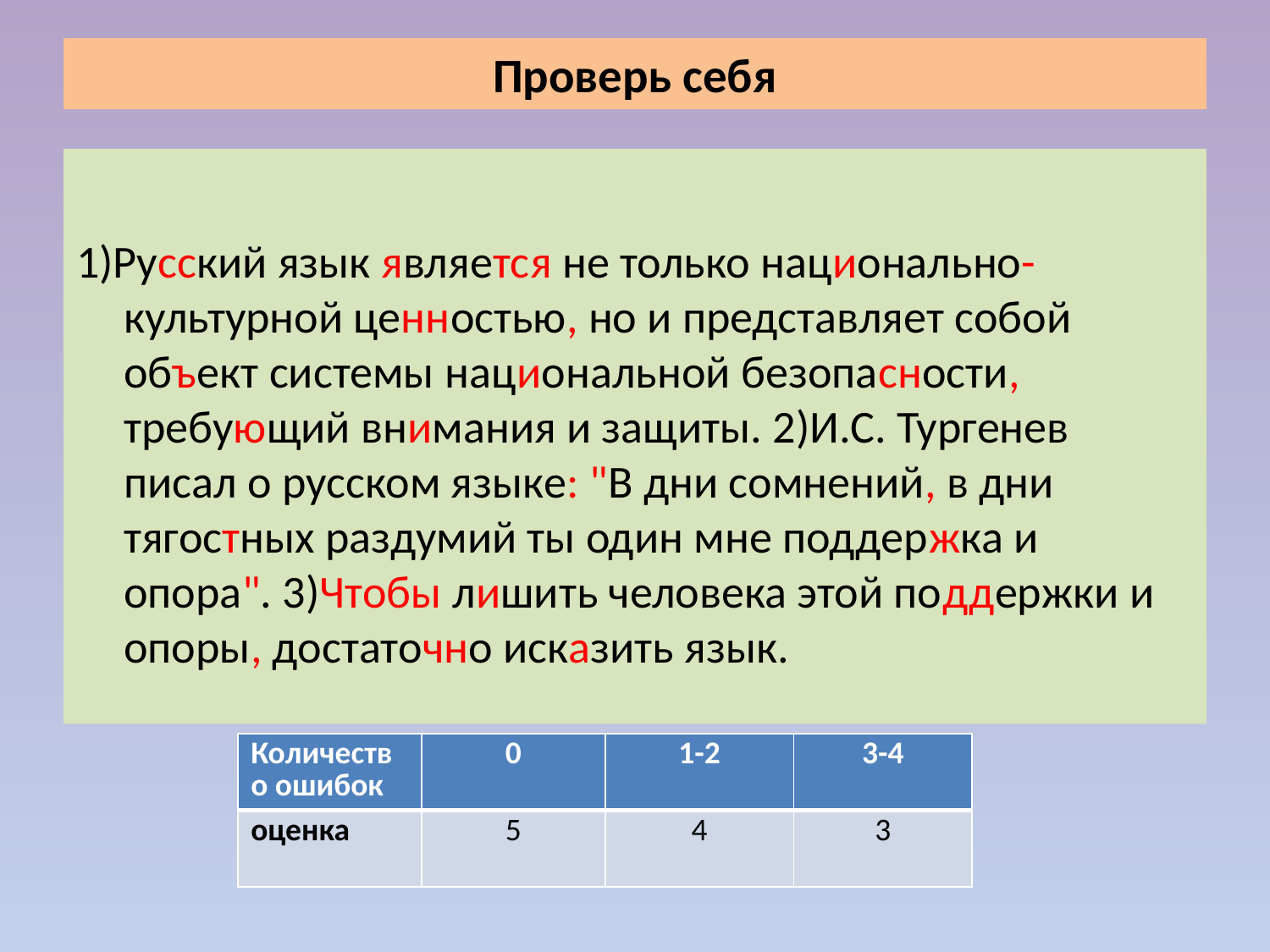

# Проверь себя

1)Русский язык является не только национально-культурной ценностью, но и представляет собой объект системы национальной безопасности, требующий внимания и защиты. 2)И.С. Тургенев писал о русском языке: "В дни сомнений, в дни тягостных раздумий ты один мне поддержка и опора". 3)Чтобы лишить человека этой поддержки и опоры, достаточно исказить язык.

| Количество ошибок | 0 | 1-2 | 3-4 |
| --- | --- | --- | --- |
| оценка | 5 | 4 | 3 |